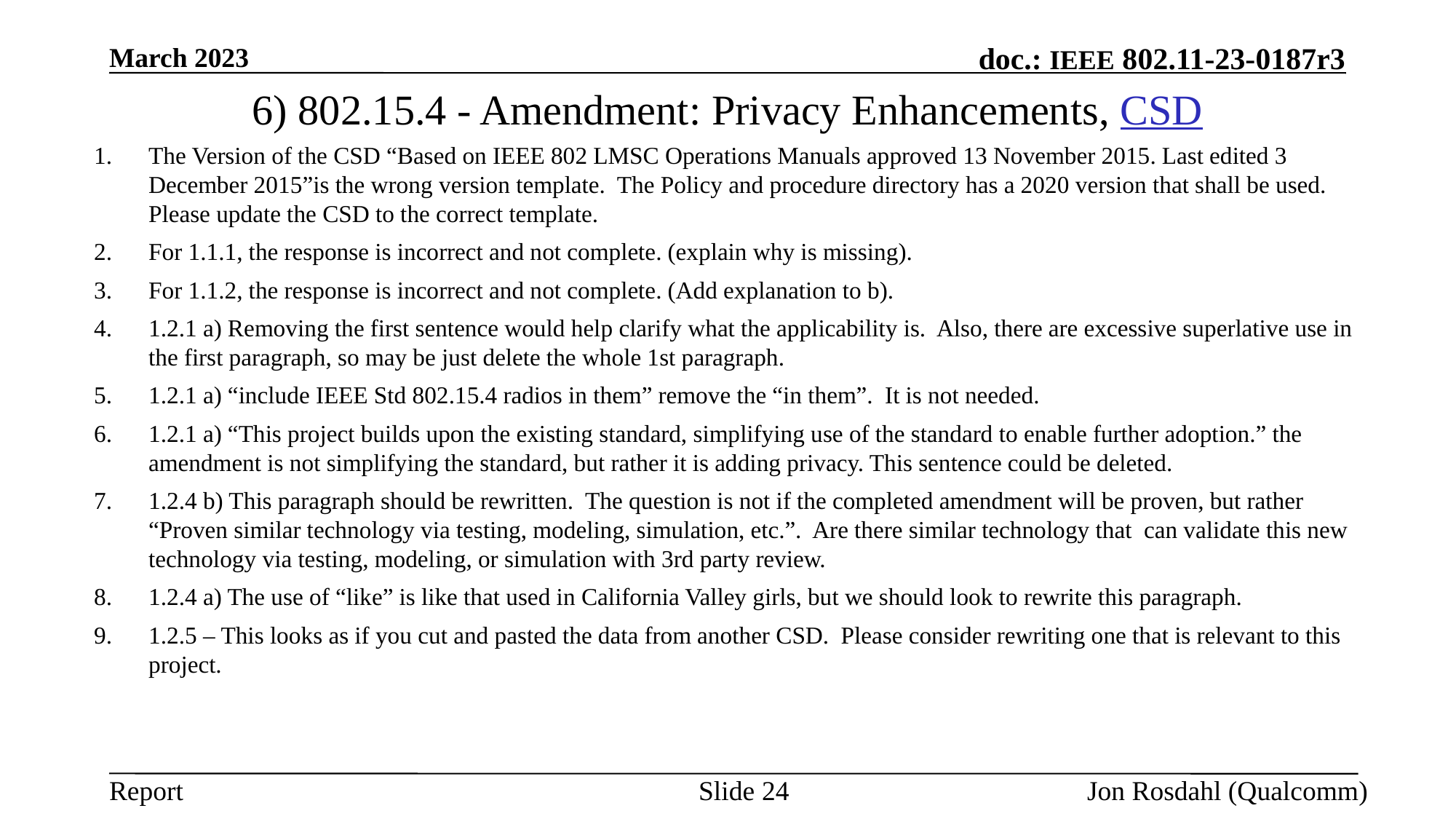

March 2023
# 6) 802.15.4 - Amendment: Privacy Enhancements, CSD
The Version of the CSD “Based on IEEE 802 LMSC Operations Manuals approved 13 November 2015. Last edited 3 December 2015”is the wrong version template.  The Policy and procedure directory has a 2020 version that shall be used.  Please update the CSD to the correct template.
For 1.1.1, the response is incorrect and not complete. (explain why is missing).
For 1.1.2, the response is incorrect and not complete. (Add explanation to b).
1.2.1 a) Removing the first sentence would help clarify what the applicability is.  Also, there are excessive superlative use in the first paragraph, so may be just delete the whole 1st paragraph.
1.2.1 a) “include IEEE Std 802.15.4 radios in them” remove the “in them”.  It is not needed.
1.2.1 a) “This project builds upon the existing standard, simplifying use of the standard to enable further adoption.” the amendment is not simplifying the standard, but rather it is adding privacy. This sentence could be deleted.
1.2.4 b) This paragraph should be rewritten.  The question is not if the completed amendment will be proven, but rather “Proven similar technology via testing, modeling, simulation, etc.”.  Are there similar technology that  can validate this new technology via testing, modeling, or simulation with 3rd party review.
1.2.4 a) The use of “like” is like that used in California Valley girls, but we should look to rewrite this paragraph.
1.2.5 – This looks as if you cut and pasted the data from another CSD.  Please consider rewriting one that is relevant to this project.

Slide 24
Jon Rosdahl (Qualcomm)